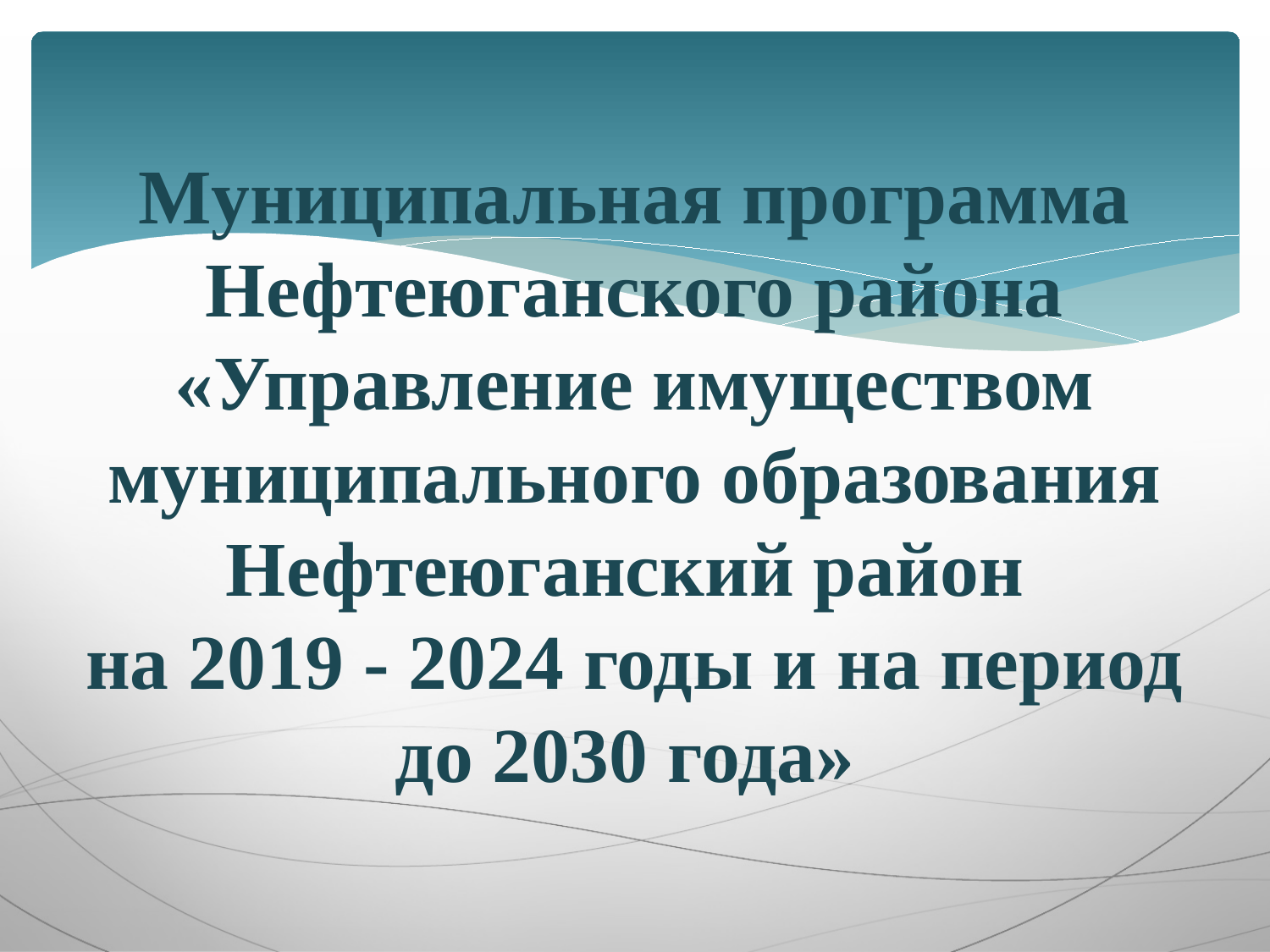

# Муниципальная программа Нефтеюганского района «Управление имуществом муниципального образования Нефтеюганский район на 2019 - 2024 годы и на период до 2030 года»